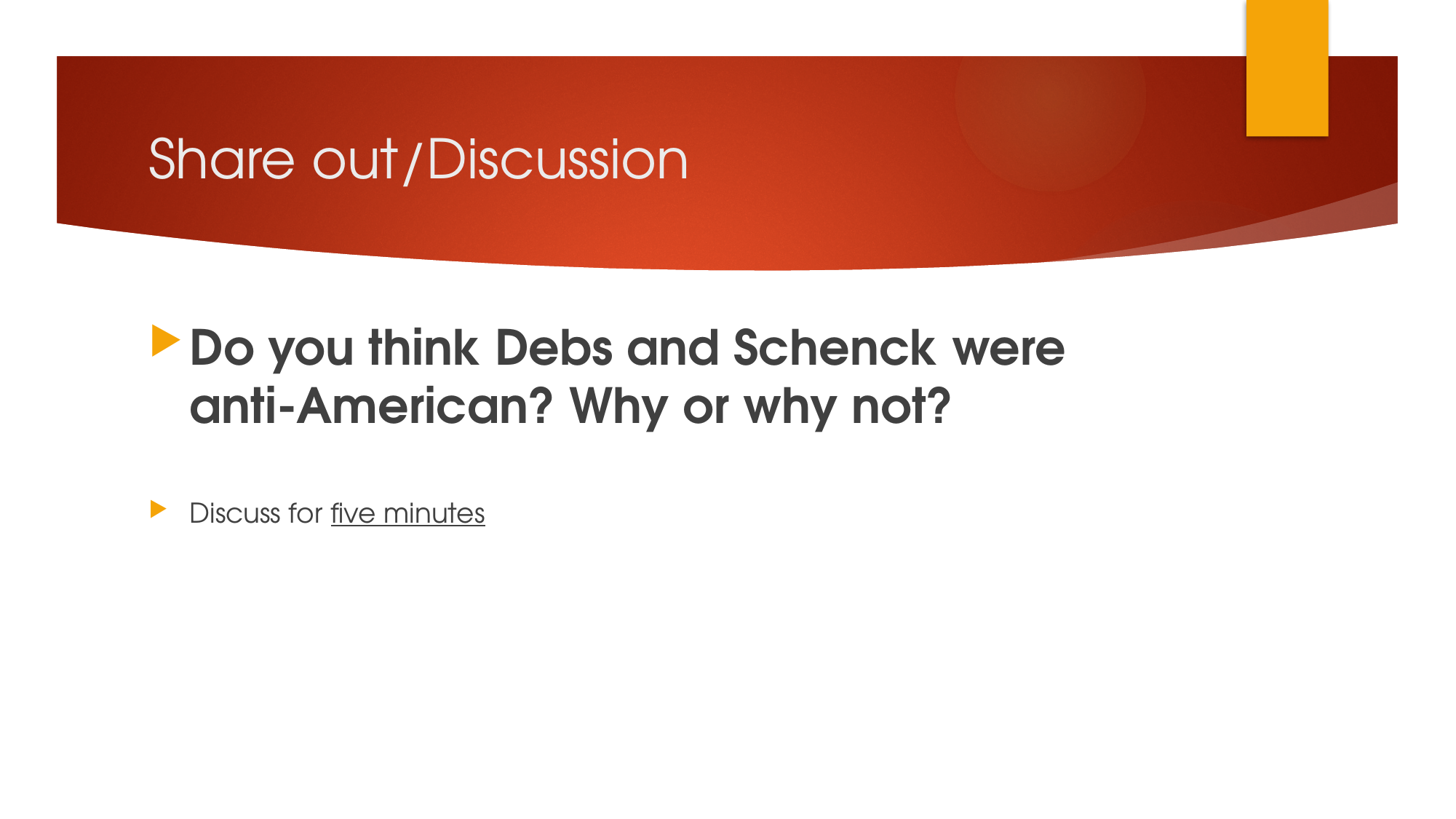

# Share out/Discussion
Do you think Debs and Schenck were anti-American? Why or why not?

Discuss for five minutes